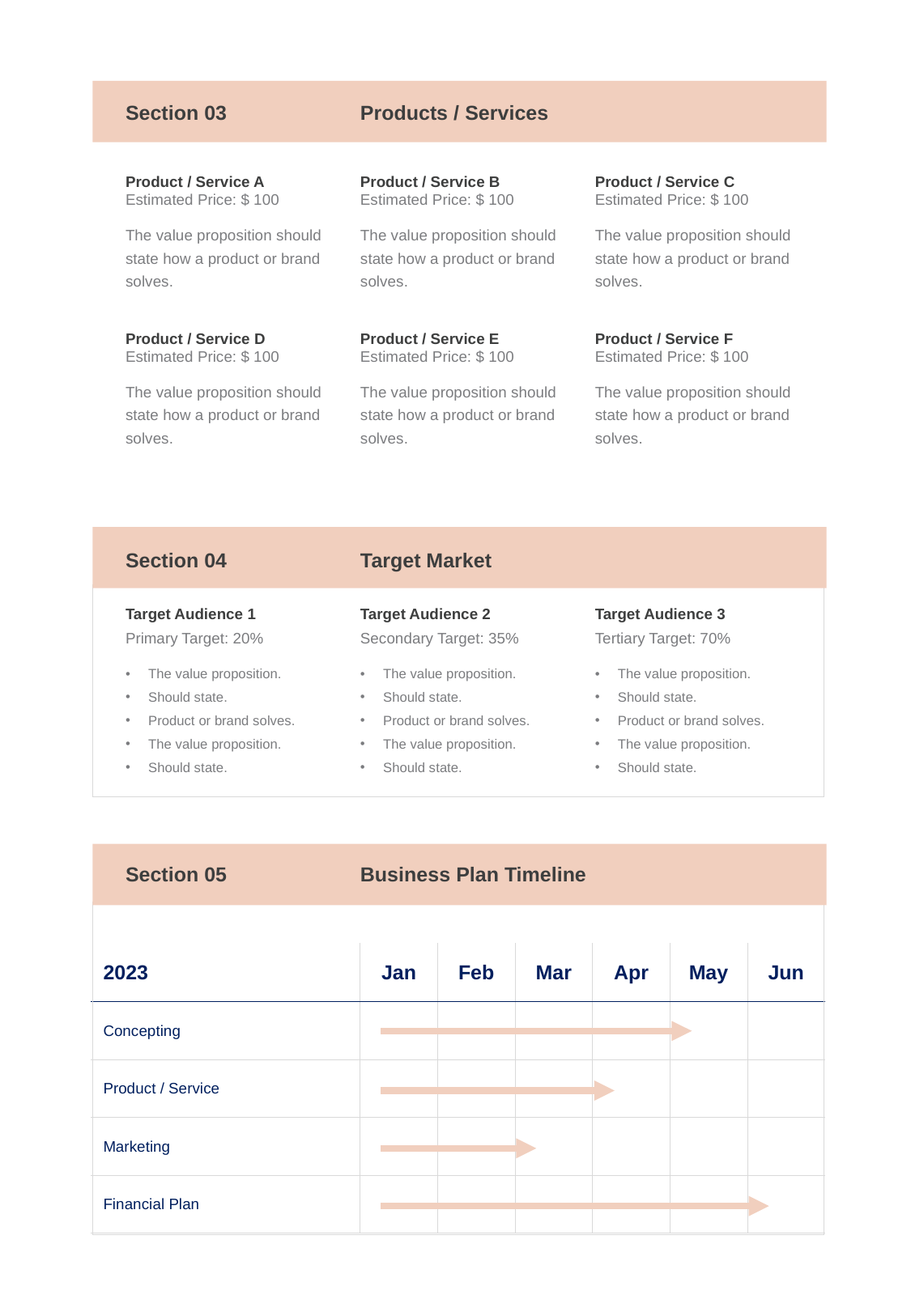

Section 03
Products / Services

Product / Service A
Product / Service B
Product / Service C
Estimated Price: $ 100
Estimated Price: $ 100
Estimated Price: $ 100
The value proposition should state how a product or brand solves.
The value proposition should state how a product or brand solves.
The value proposition should state how a product or brand solves.
Product / Service D
Product / Service E
Product / Service F
Estimated Price: $ 100
Estimated Price: $ 100
Estimated Price: $ 100
The value proposition should state how a product or brand solves.
The value proposition should state how a product or brand solves.
The value proposition should state how a product or brand solves.

Section 04
Target Market

Target Audience 1
Target Audience 2
Target Audience 3
Primary Target: 20%
Secondary Target: 35%
Tertiary Target: 70%
The value proposition.
Should state.
Product or brand solves.
The value proposition.
Should state.
The value proposition.
Should state.
Product or brand solves.
The value proposition.
Should state.
The value proposition.
Should state.
Product or brand solves.
The value proposition.
Should state.

Section 05
Business Plan Timeline

| 2023 | Jan | Feb | Mar | Apr | May | Jun |
| --- | --- | --- | --- | --- | --- | --- |
| Concepting |  |  |  |  |  |  |
| Product / Service |  |  |  |  |  |  |
| Marketing |  |  |  |  |  |  |
| Financial Plan |  |  |  |  |  |  |